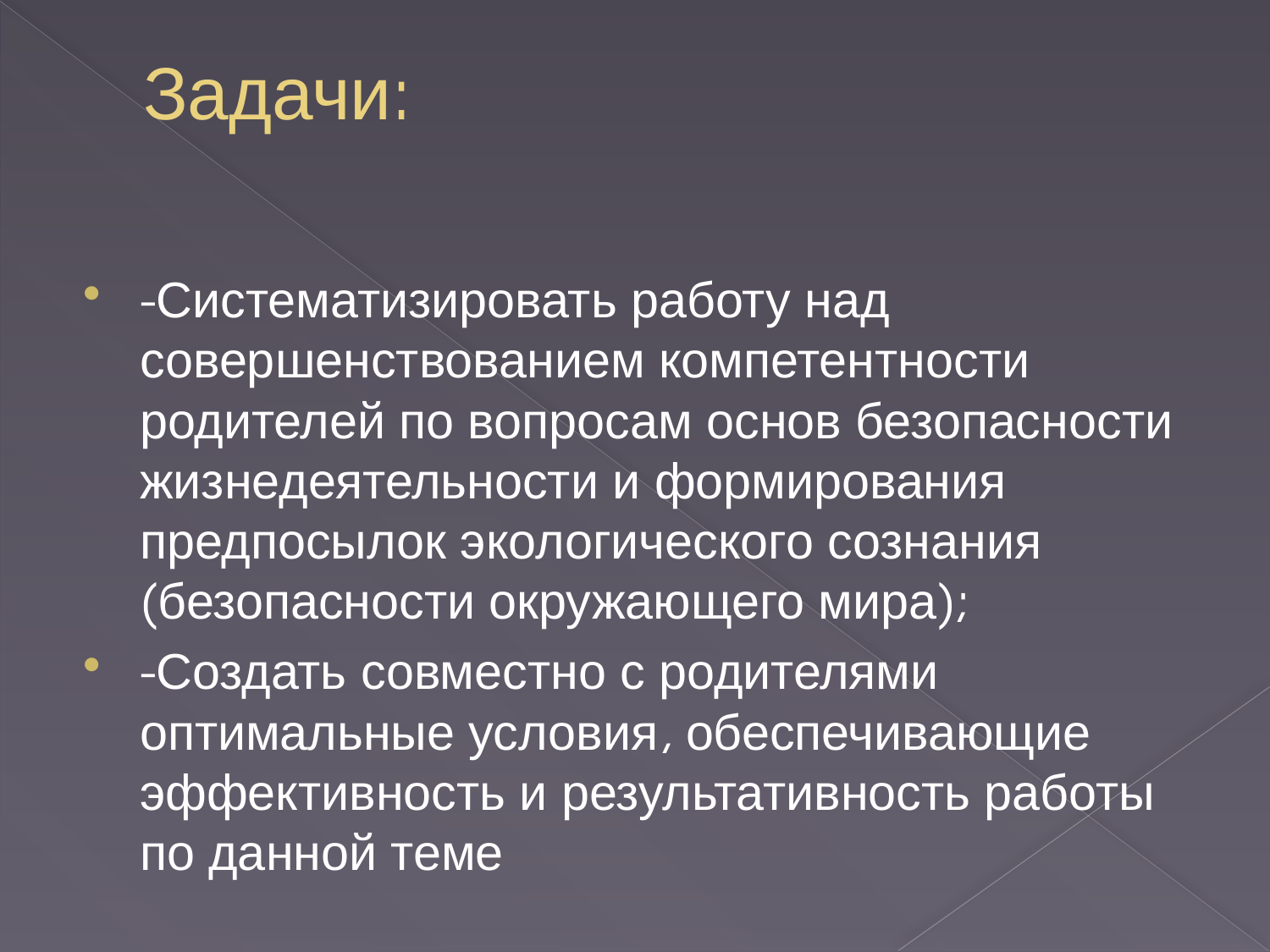

# Задачи:
-Систематизировать работу над совершенствованием компетентности родителей по вопросам основ безопасности жизнедеятельности и формирования предпосылок экологического сознания (безопасности окружающего мира);
-Создать совместно с родителями  оптимальные условия, обеспечивающие эффективность и результативность работы по данной теме